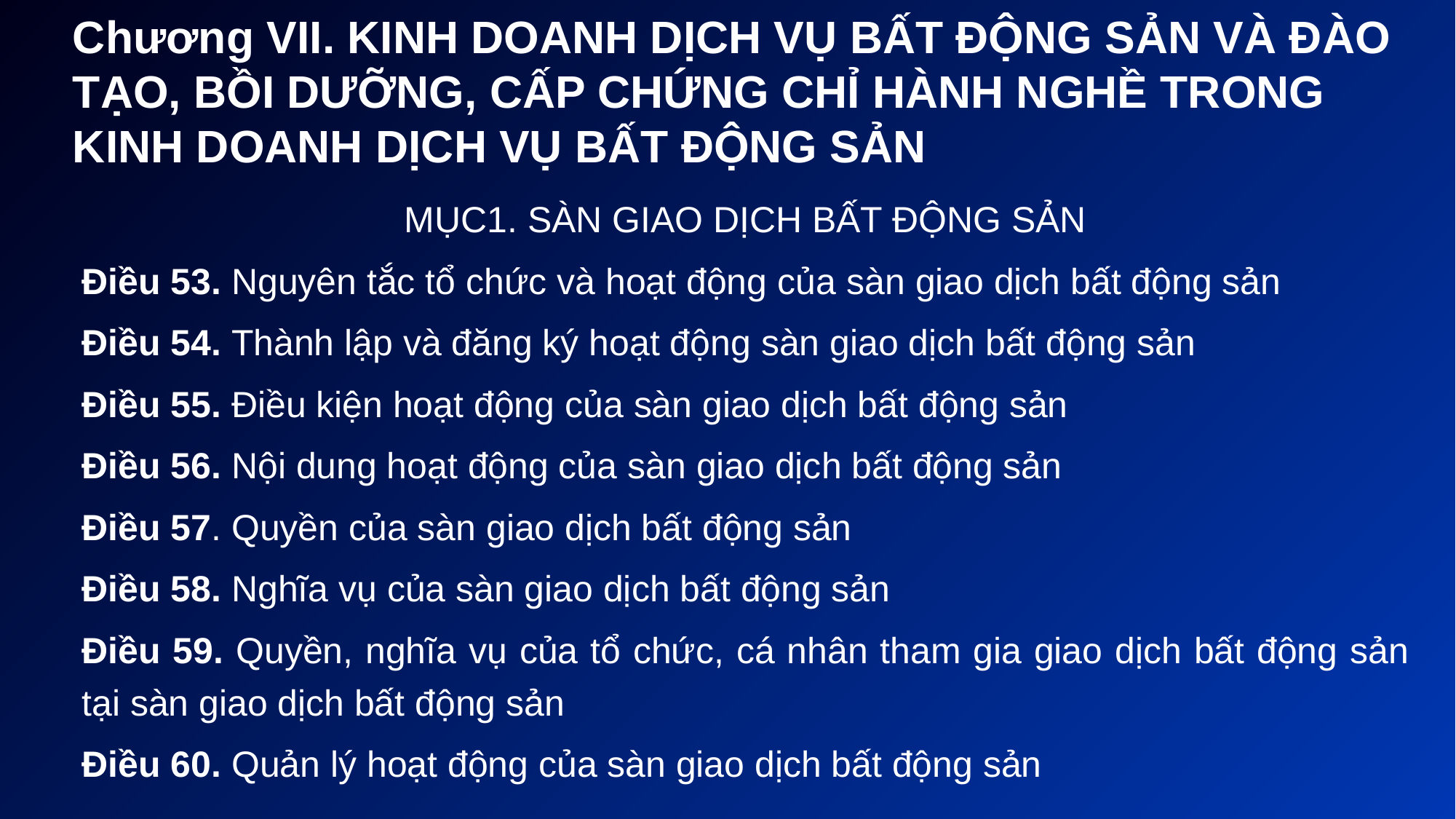

# Chương VII. KINH DOANH DỊCH VỤ BẤT ĐỘNG SẢN VÀ ĐÀO TẠO, BỒI DƯỠNG, CẤP CHỨNG CHỈ HÀNH NGHỀ TRONG KINH DOANH DỊCH VỤ BẤT ĐỘNG SẢN
MỤC1. SÀN GIAO DỊCH BẤT ĐỘNG SẢN
Điều 53. Nguyên tắc tổ chức và hoạt động của sàn giao dịch bất động sản
Điều 54. Thành lập và đăng ký hoạt động sàn giao dịch bất động sản
Điều 55. Điều kiện hoạt động của sàn giao dịch bất động sản
Điều 56. Nội dung hoạt động của sàn giao dịch bất động sản
Điều 57. Quyền của sàn giao dịch bất động sản
Điều 58. Nghĩa vụ của sàn giao dịch bất động sản
Điều 59. Quyền, nghĩa vụ của tổ chức, cá nhân tham gia giao dịch bất động sản tại sàn giao dịch bất động sản
Điều 60. Quản lý hoạt động của sàn giao dịch bất động sản